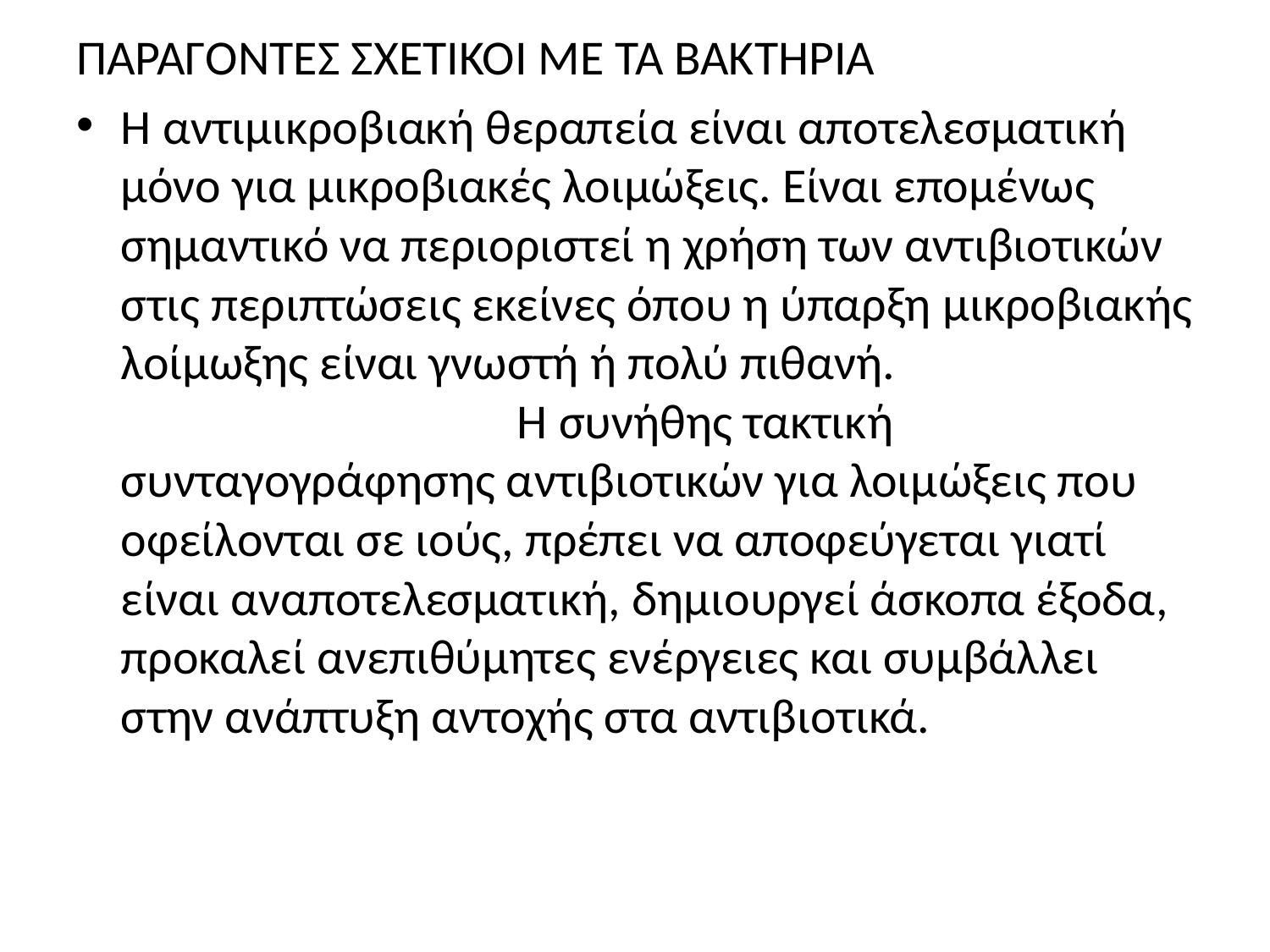

ΠΑΡΑΓΟΝΤΕΣ ΣΧΕΤΙΚΟΙ ΜΕ ΤΑ ΒΑΚΤΗΡΙΑ
Η αντιμικροβιακή θεραπεία είναι αποτελεσματική μόνο για μικροβιακές λοιμώξεις. Είναι επομένως σημαντικό να περιοριστεί η χρήση των αντιβιοτικών στις περιπτώσεις εκείνες όπου η ύπαρξη μικροβιακής λοίμωξης είναι γνωστή ή πολύ πιθανή.                                                                Η συνήθης τακτική συνταγογράφησης αντιβιοτικών για λοιμώξεις που οφείλονται σε ιούς, πρέπει να αποφεύγεται γιατί είναι αναποτελεσματική, δημιουργεί άσκοπα έξοδα, προκαλεί ανεπιθύμητες ενέργειες και συμβάλλει στην ανάπτυξη αντοχής στα αντιβιοτικά.